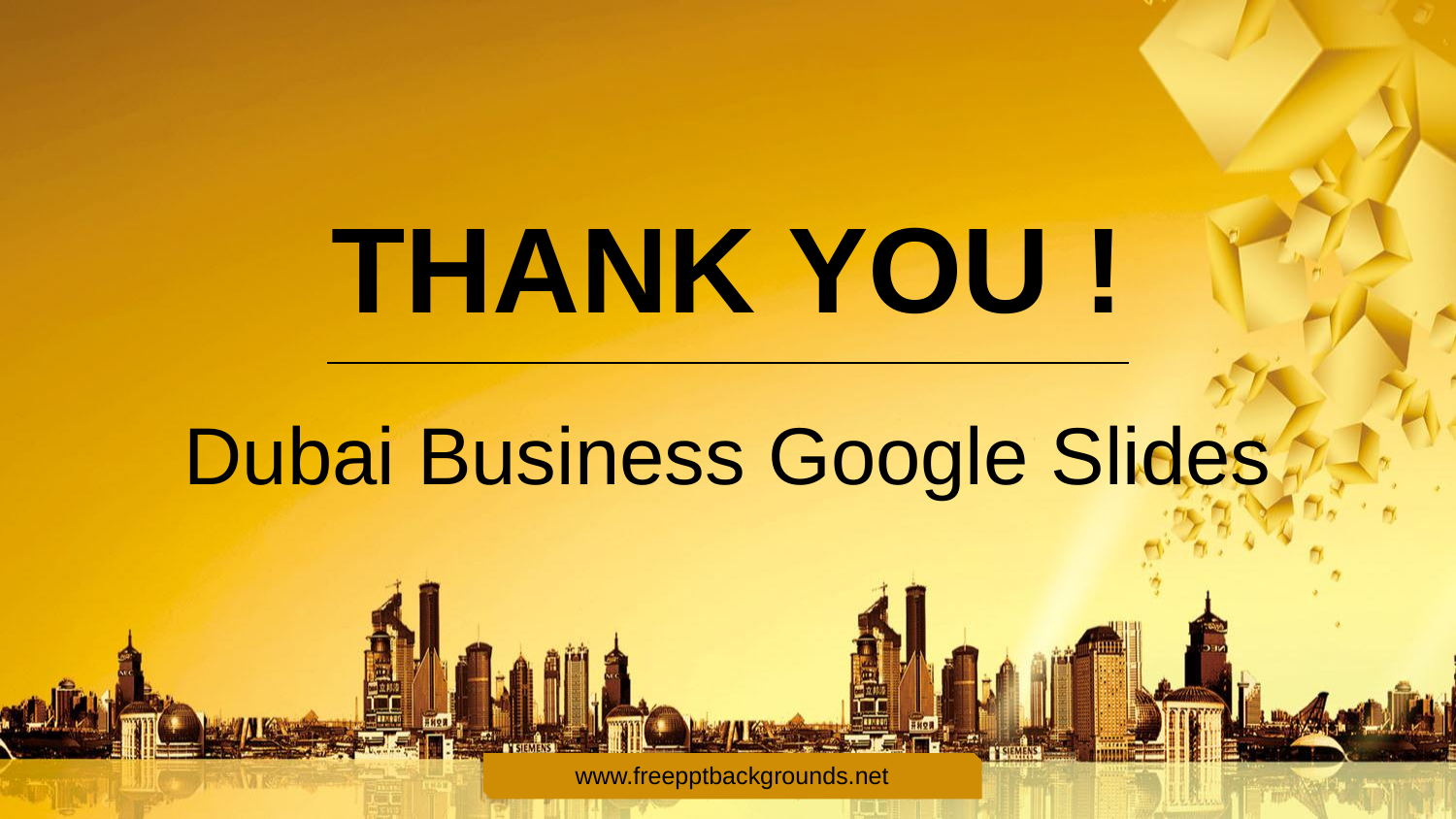

THANK YOU !
Dubai Business Google Slides

www.freepptbackgrounds.net